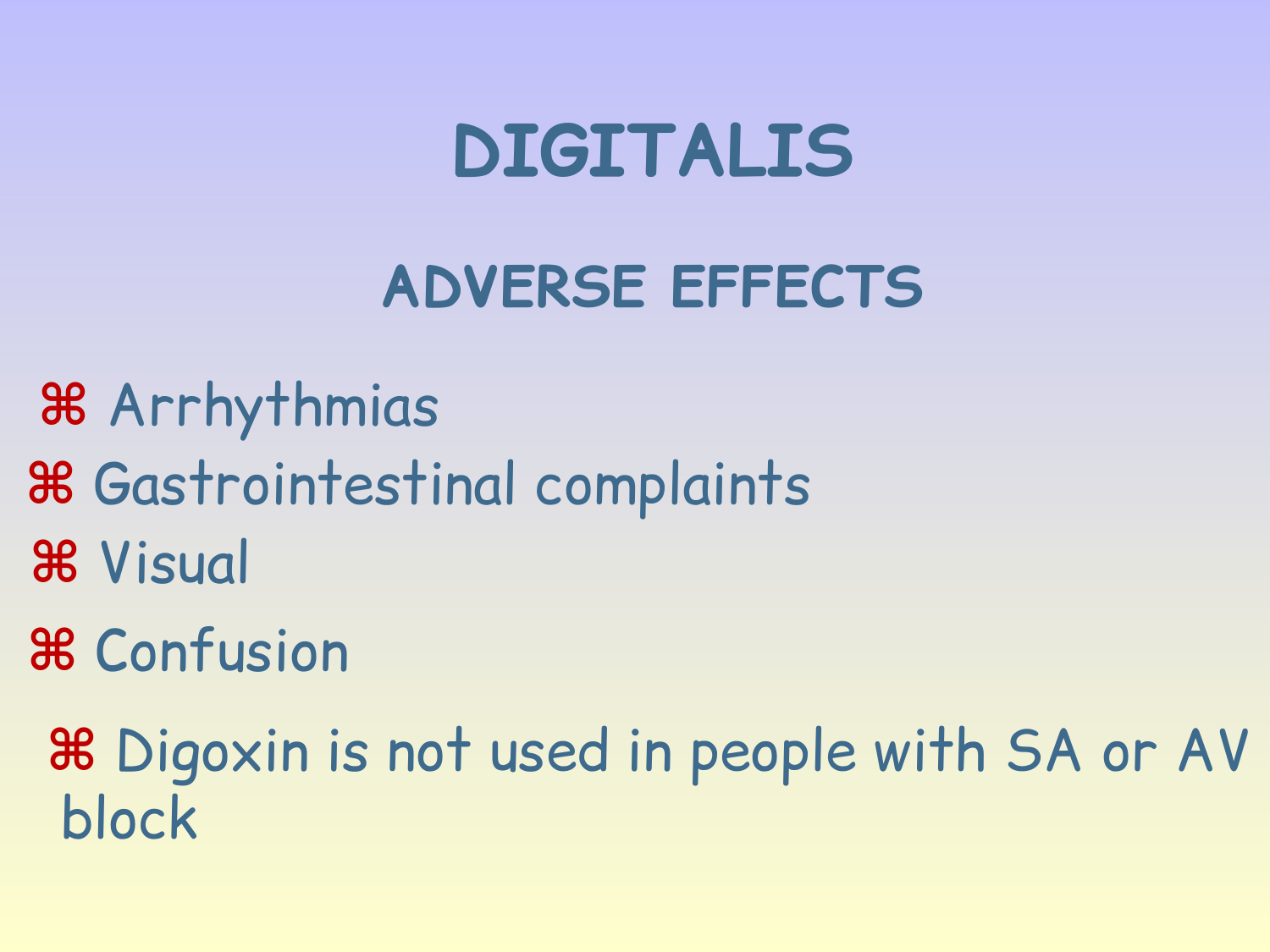

DIGITALIS

ADVERSE EFFECTS

  ⌘ Arrhythmias
 ⌘ Gastrointestinal complaints
 ⌘ Visual
 ⌘ Confusion

  ⌘ Digoxin is not used in people with SA or AV block

#